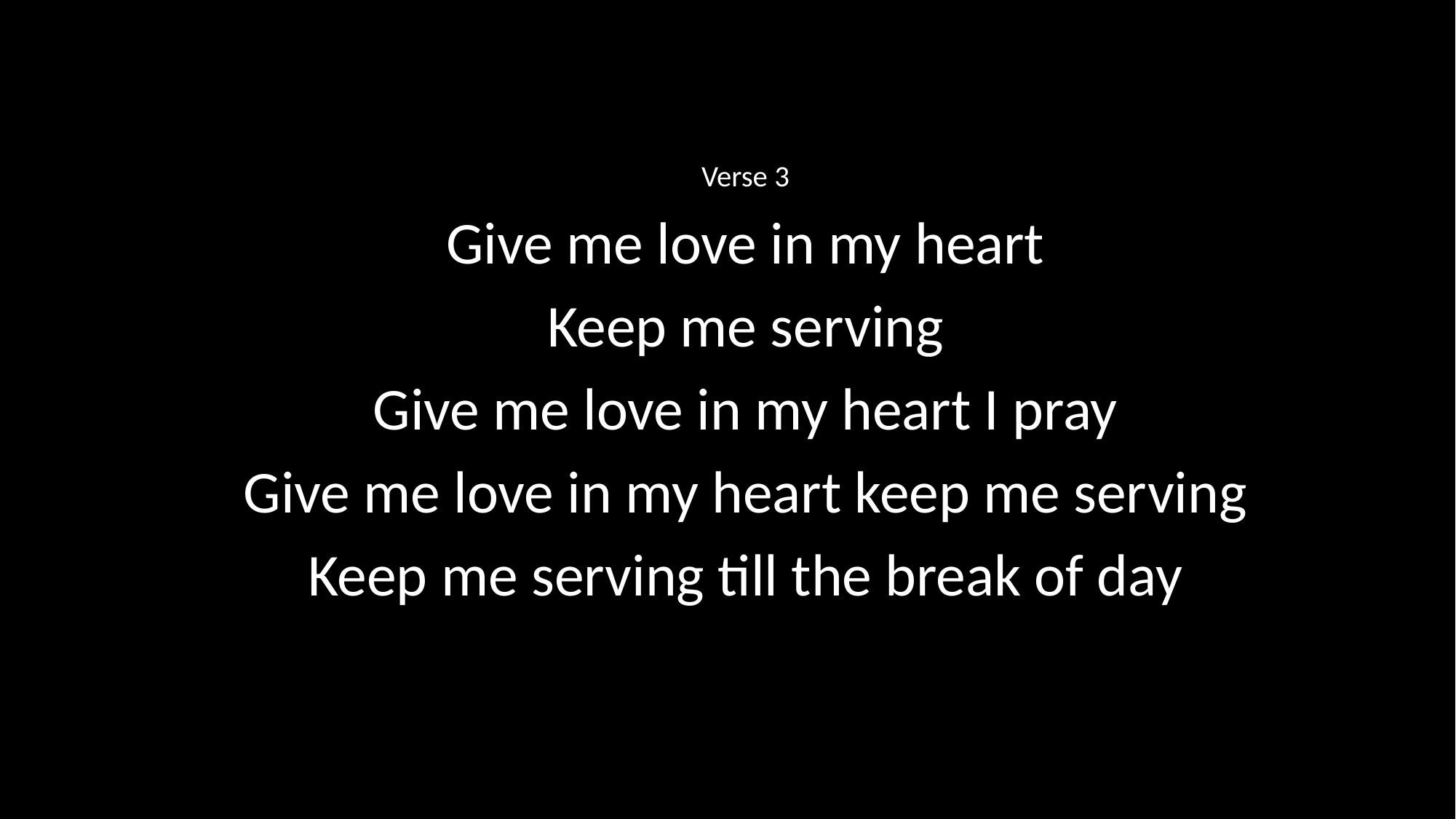

Verse 3
Give me love in my heart
Keep me serving
Give me love in my heart I pray
Give me love in my heart keep me serving
Keep me serving till the break of day